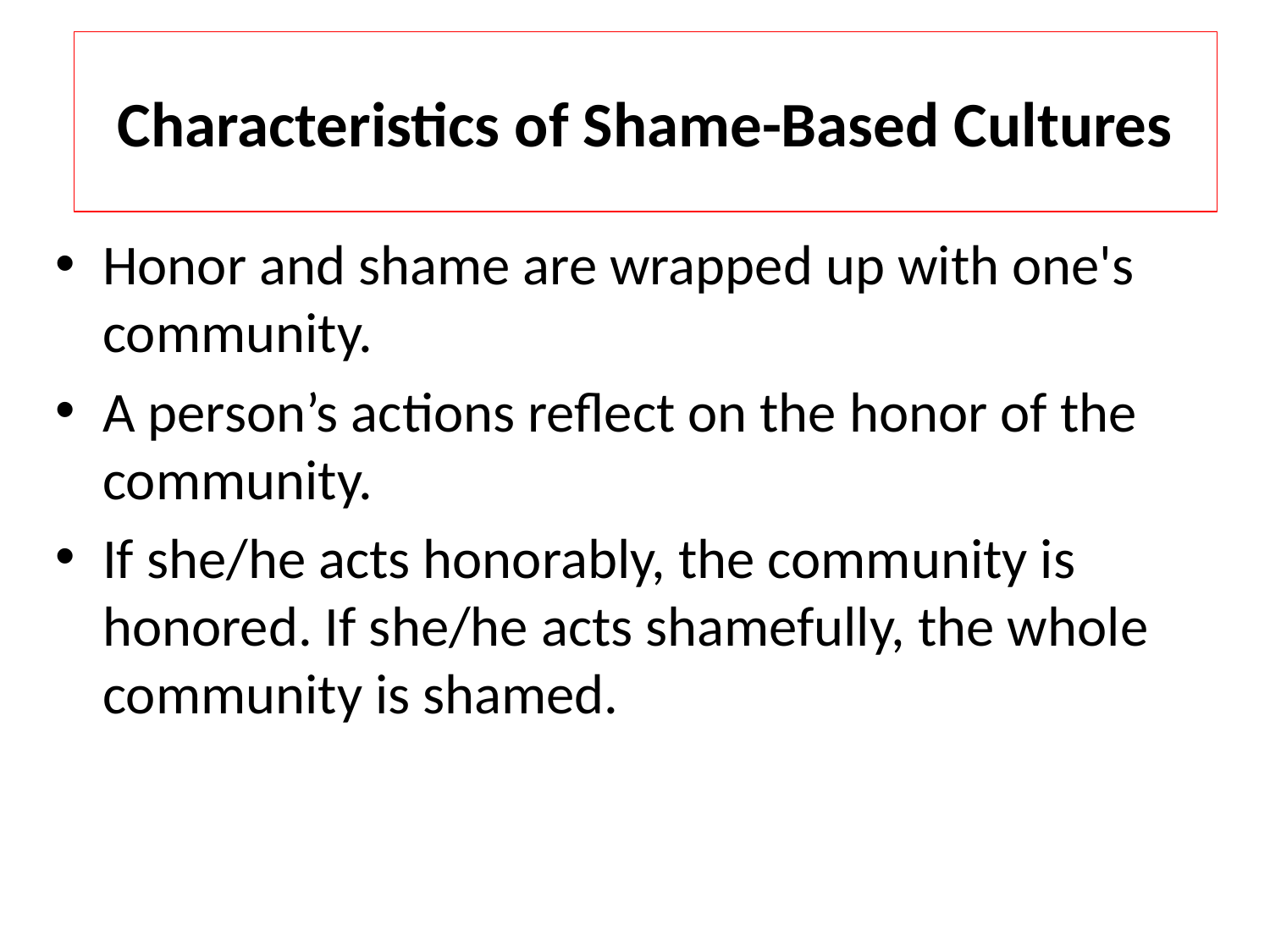

# Characteristics of Shame-Based Cultures
Honor and shame are wrapped up with one's community.
A person’s actions reflect on the honor of the community.
If she/he acts honorably, the community is honored. If she/he acts shamefully, the whole community is shamed.